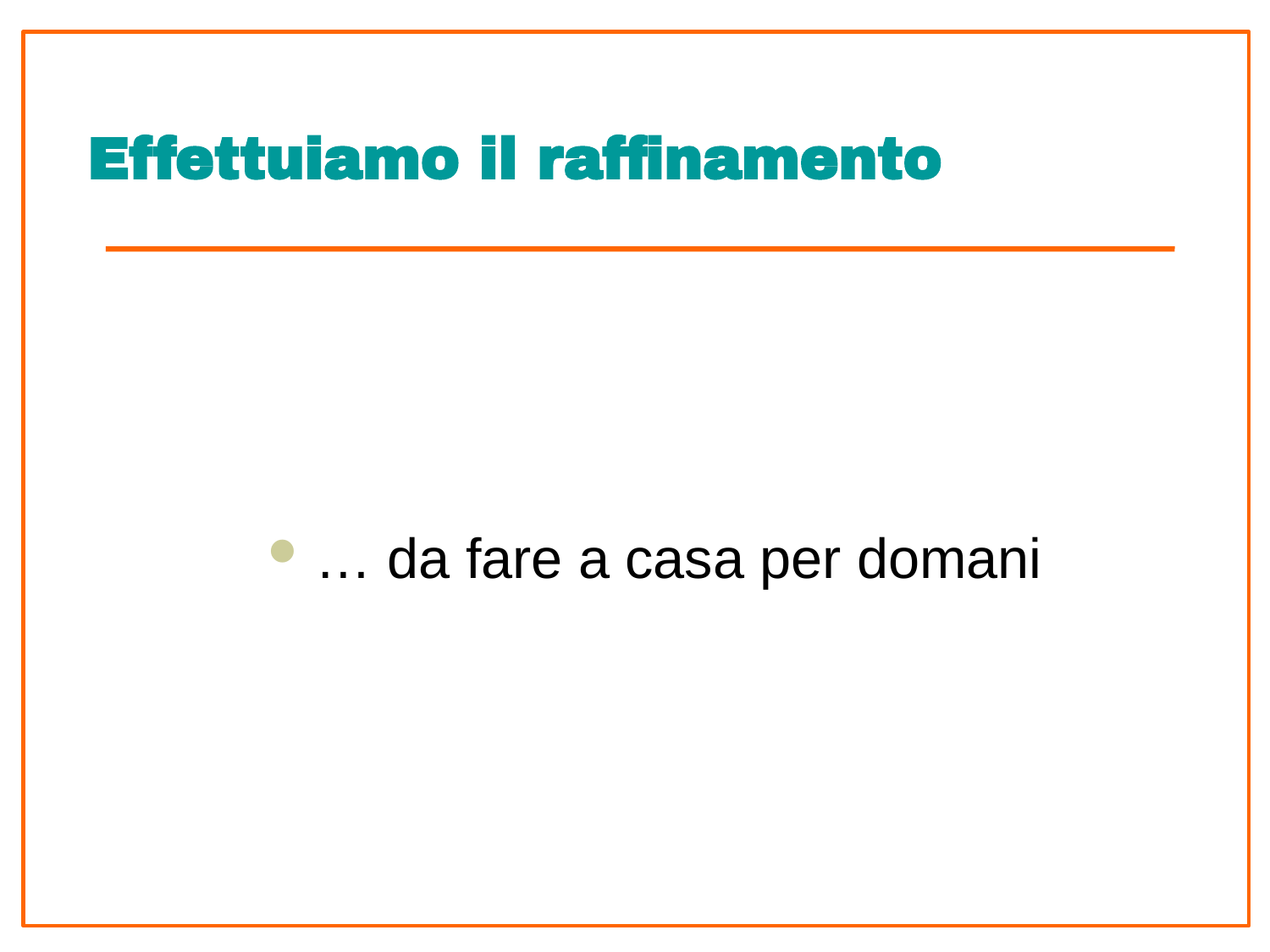

# Effettuiamo il raffinamento
… da fare a casa per domani